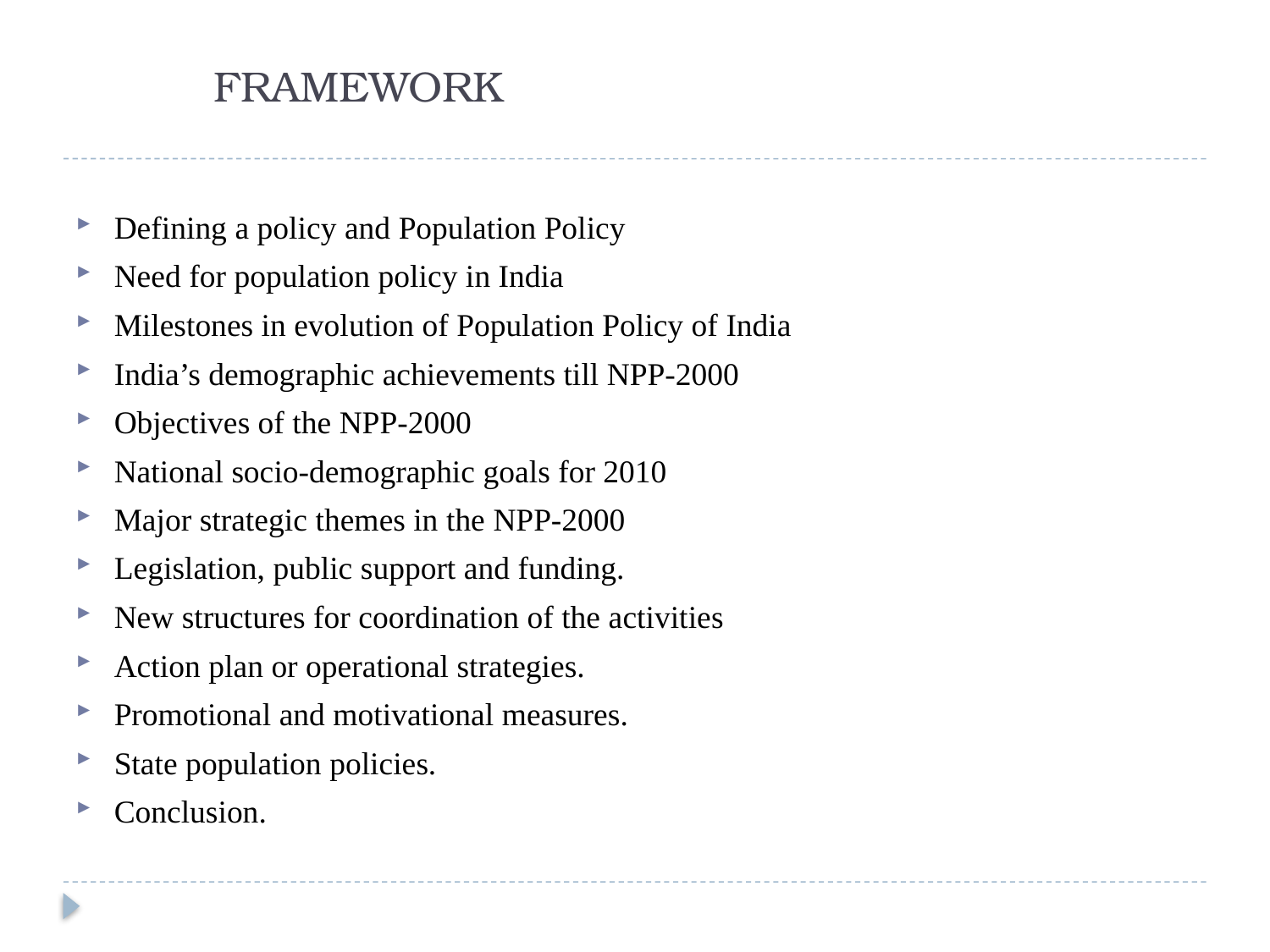

# FRAMEWORK
Defining a policy and Population Policy
Need for population policy in India
Milestones in evolution of Population Policy of India
India’s demographic achievements till NPP-2000
Objectives of the NPP-2000
National socio-demographic goals for 2010
Major strategic themes in the NPP-2000
Legislation, public support and funding.
New structures for coordination of the activities
Action plan or operational strategies.
Promotional and motivational measures.
State population policies.
Conclusion.